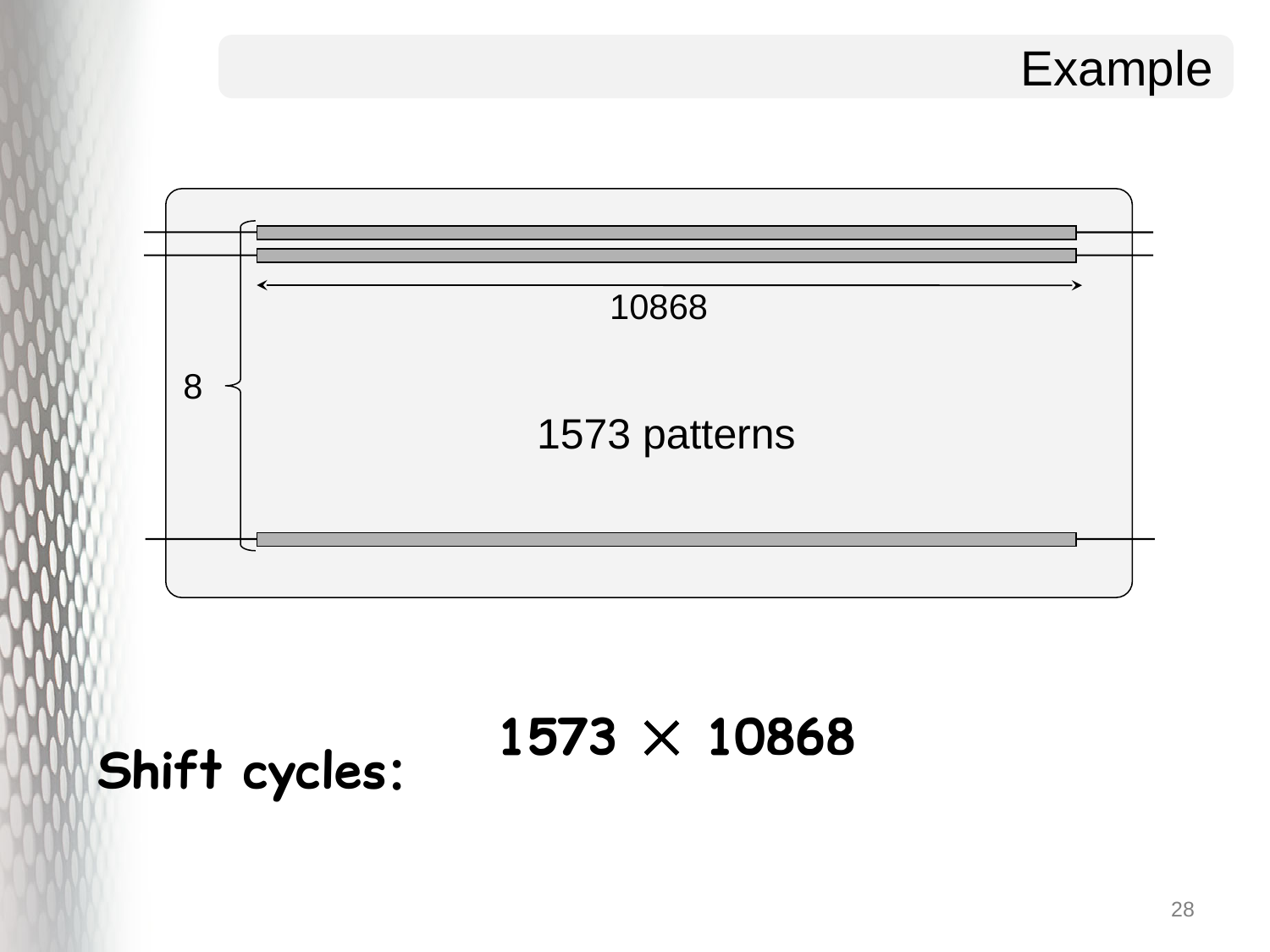

# Example

10868

8
1573 patterns
1573 × 10868
Shift cycles: